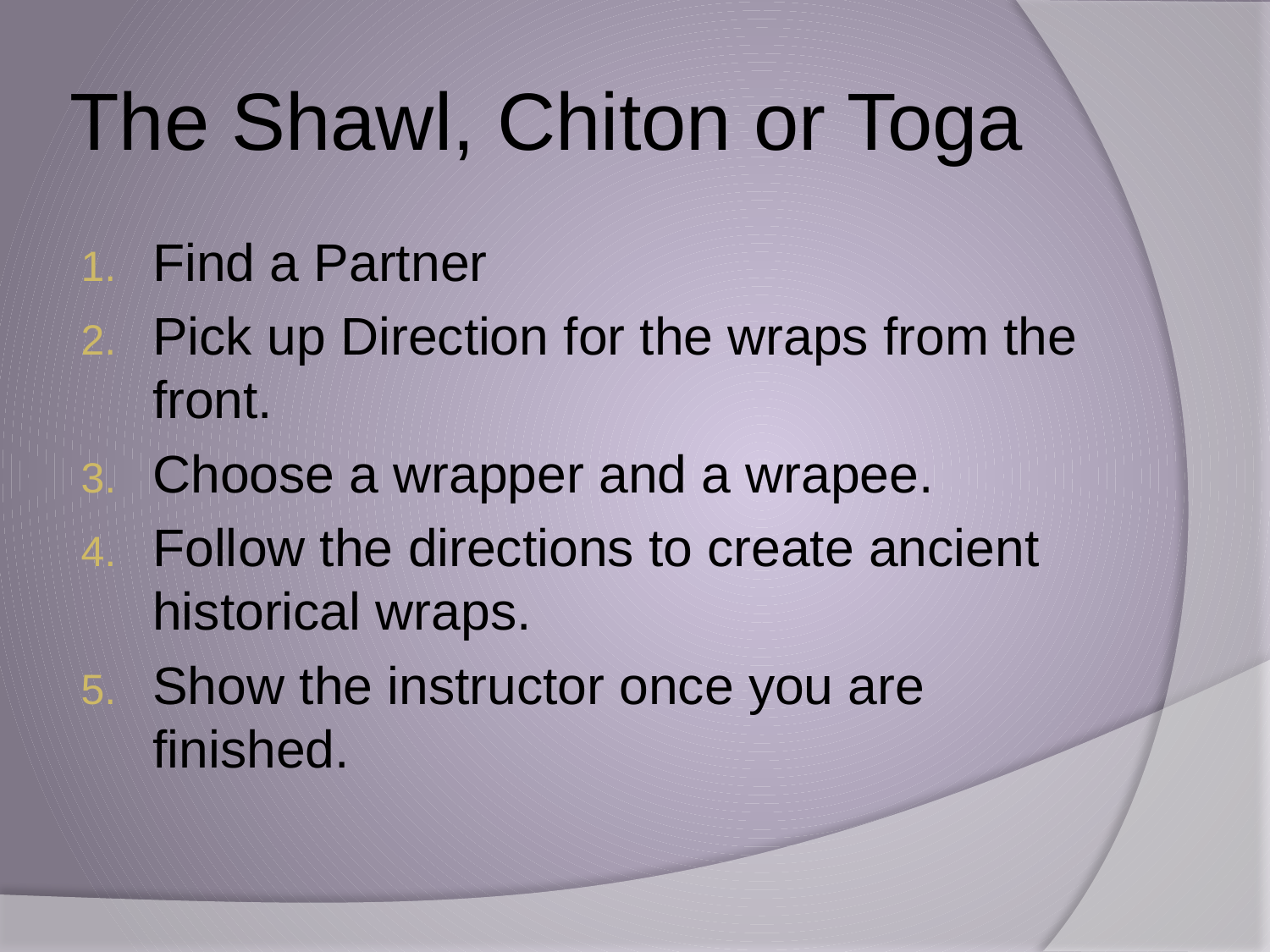

# The Shawl, Chiton or Toga
Find a Partner
Pick up Direction for the wraps from the front.
Choose a wrapper and a wrapee.
Follow the directions to create ancient historical wraps.
Show the instructor once you are finished.